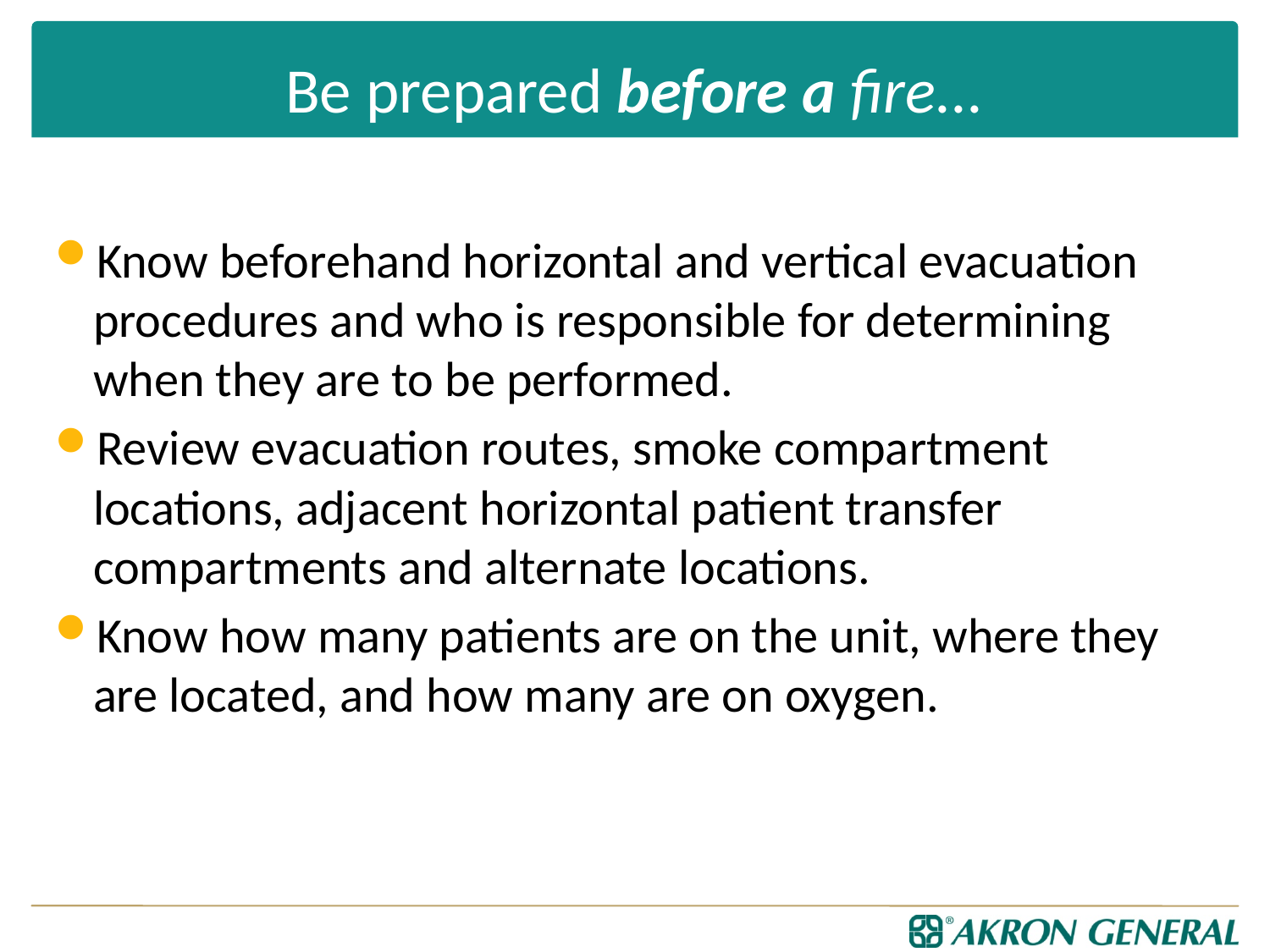

# Be prepared before a fire...
Know beforehand horizontal and vertical evacuation procedures and who is responsible for determining when they are to be performed.
Review evacuation routes, smoke compartment locations, adjacent horizontal patient transfer compartments and alternate locations.
Know how many patients are on the unit, where they are located, and how many are on oxygen.